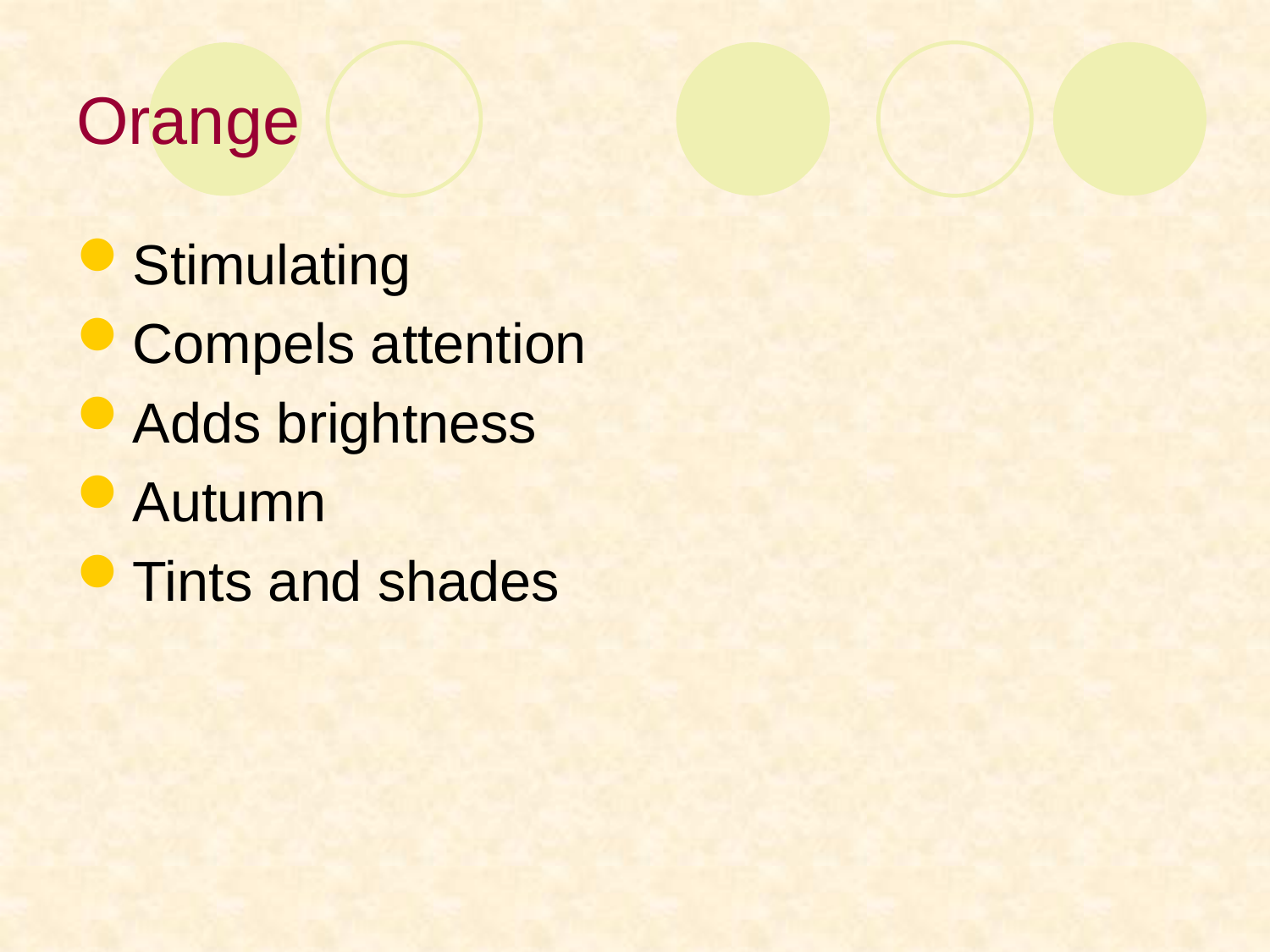

# Orange
Stimulating
Compels attention
Adds brightness
Autumn
Tints and shades